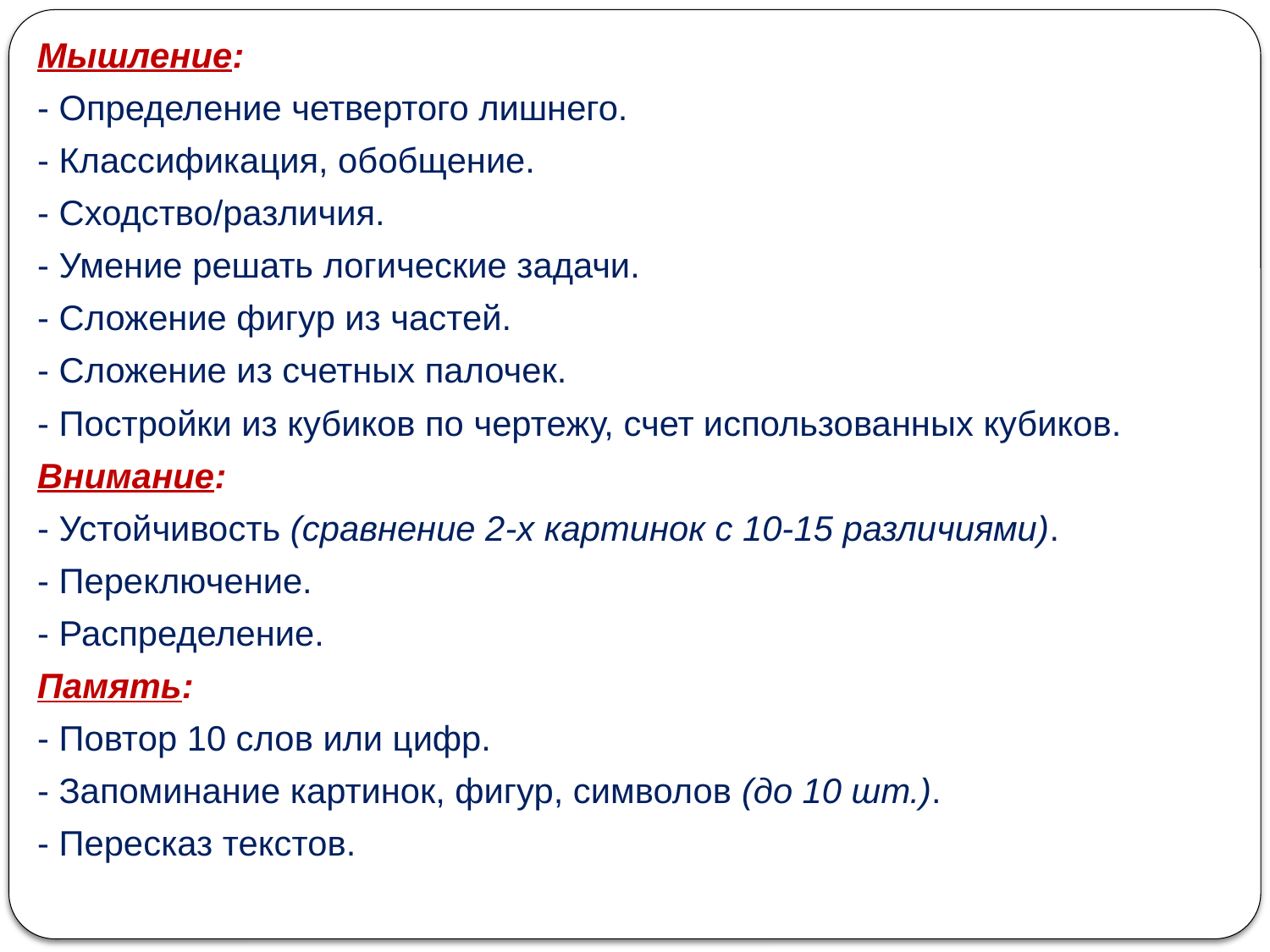

Мышление:
- Определение четвертого лишнего.
- Классификация, обобщение.
- Сходство/различия.
- Умение решать логические задачи.
- Сложение фигур из частей.
- Сложение из счетных палочек.
- Постройки из кубиков по чертежу, счет использованных кубиков.
Внимание:
- Устойчивость (сравнение 2-х картинок с 10-15 различиями).
- Переключение.
- Распределение.
Память:
- Повтор 10 слов или цифр.
- Запоминание картинок, фигур, символов (до 10 шт.).
- Пересказ текстов.